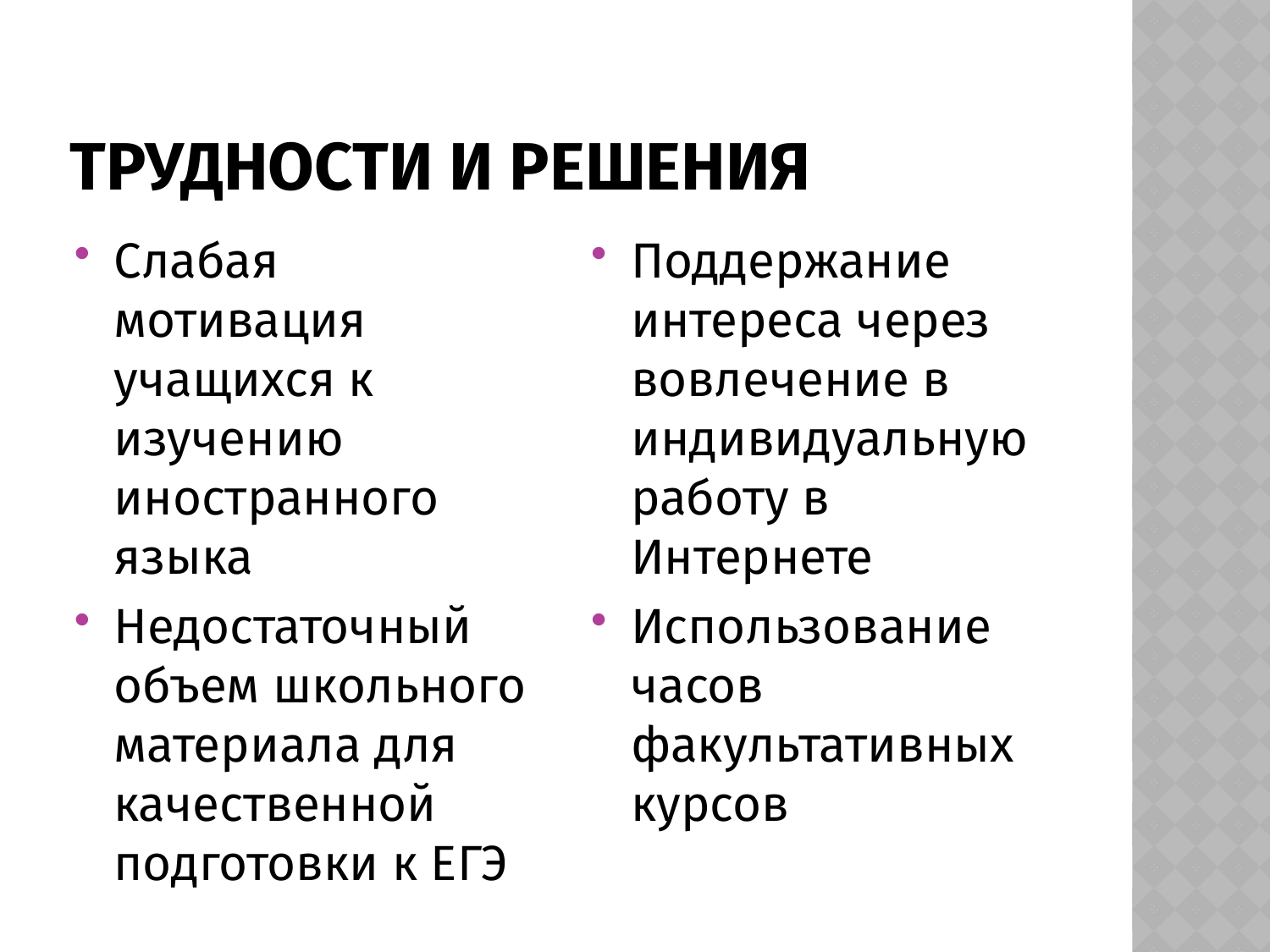

# Трудности и решения
Слабая мотивация учащихся к изучению иностранного языка
Недостаточный объем школьного материала для качественной подготовки к ЕГЭ
Поддержание интереса через вовлечение в индивидуальную работу в Интернете
Использование часов факультативных курсов